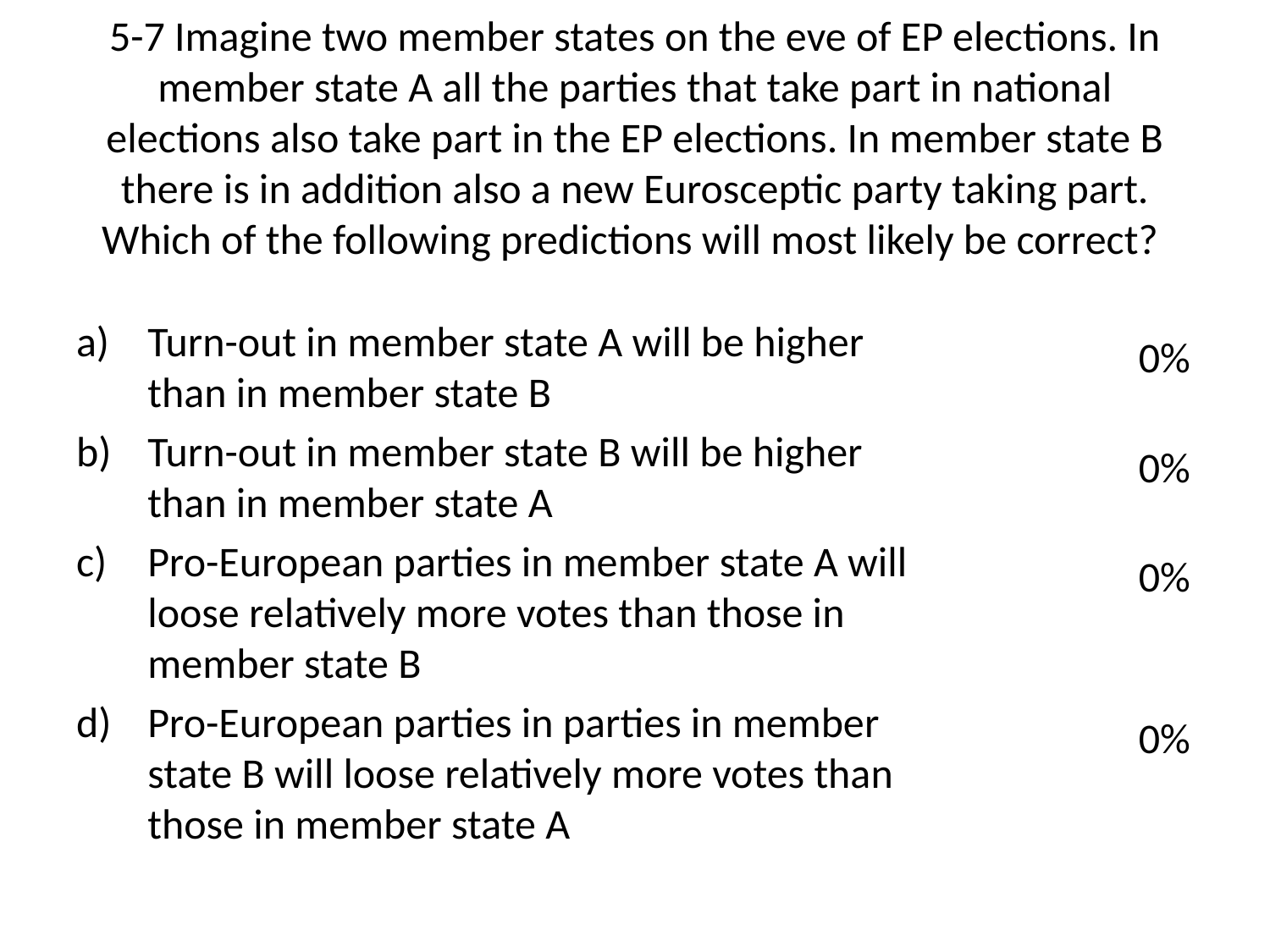

# 5-7 Imagine two member states on the eve of EP elections. In member state A all the parties that take part in national elections also take part in the EP elections. In member state B there is in addition also a new Eurosceptic party taking part. Which of the following predictions will most likely be correct?
Turn-out in member state A will be higher than in member state B
Turn-out in member state B will be higher than in member state A
Pro-European parties in member state A will loose relatively more votes than those in member state B
Pro-European parties in parties in member state B will loose relatively more votes than those in member state A
0%
0%
0%
0%